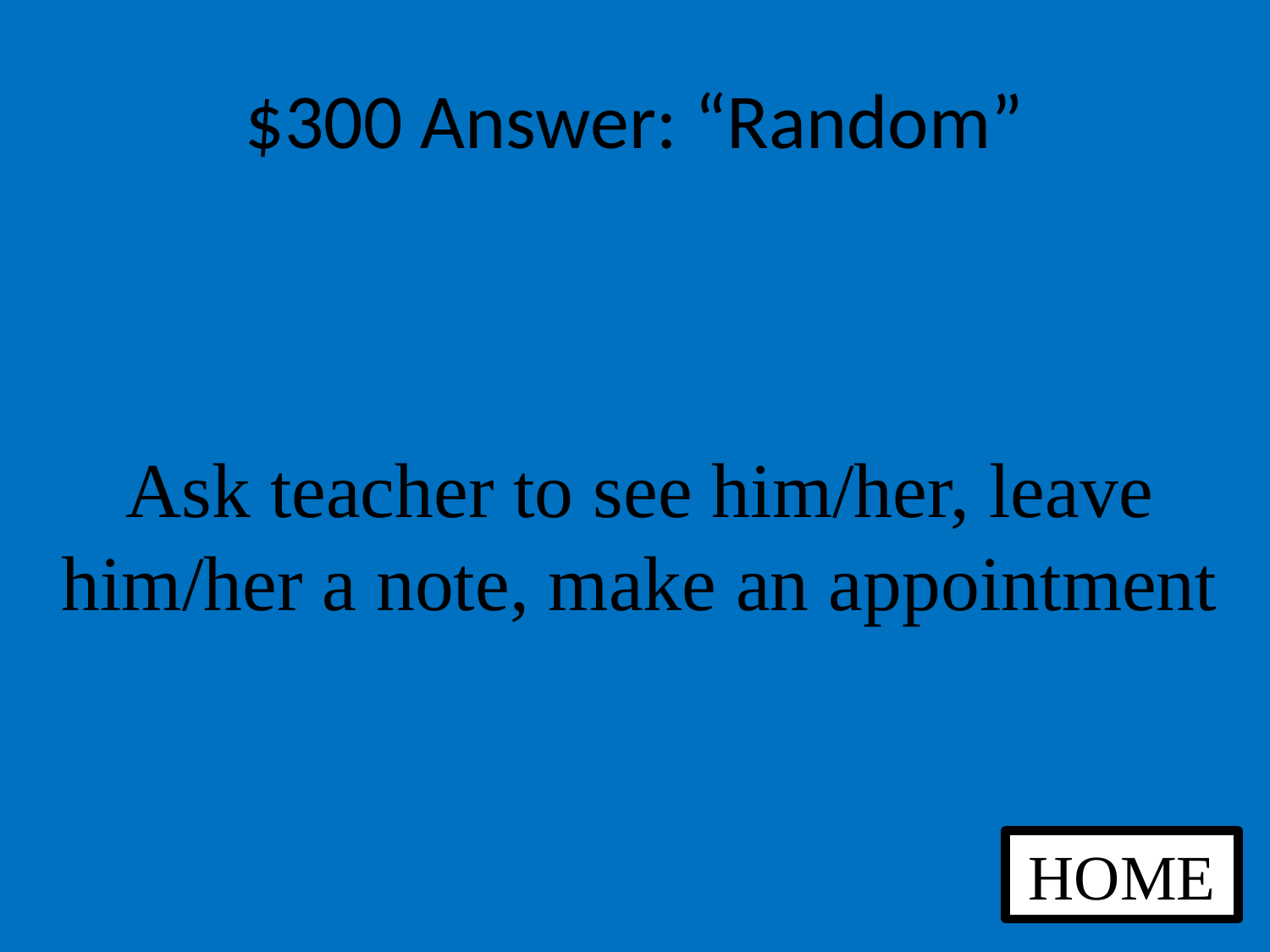

# $300 Answer: “Random”
Ask teacher to see him/her, leave him/her a note, make an appointment
HOME